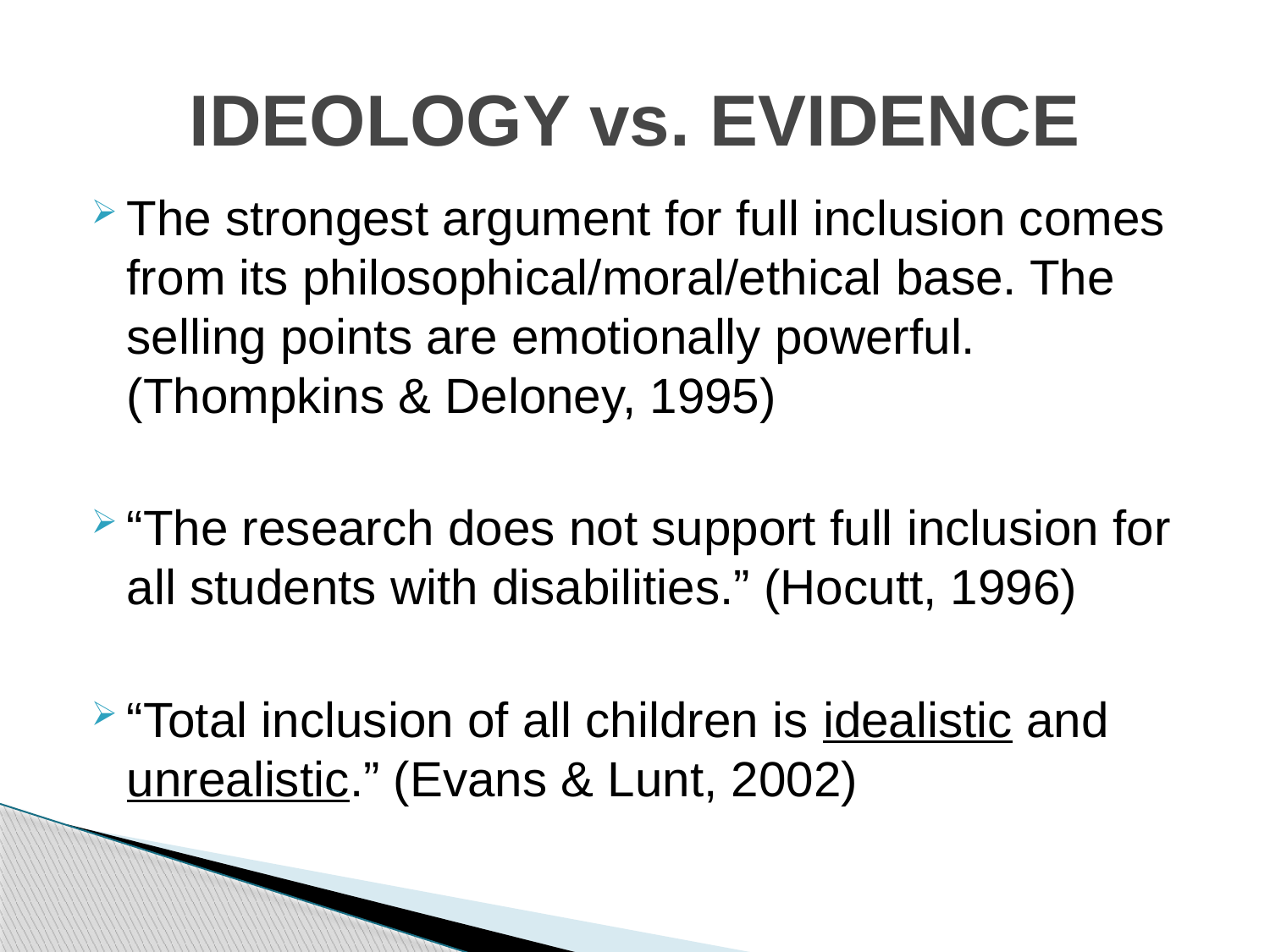

# IDEOLOGY vs. EVIDENCE
The strongest argument for full inclusion comes from its philosophical/moral/ethical base. The selling points are emotionally powerful. (Thompkins & Deloney, 1995)

“The research does not support full inclusion for all students with disabilities.” (Hocutt, 1996)

“Total inclusion of all children is idealistic and unrealistic.” (Evans & Lunt, 2002)